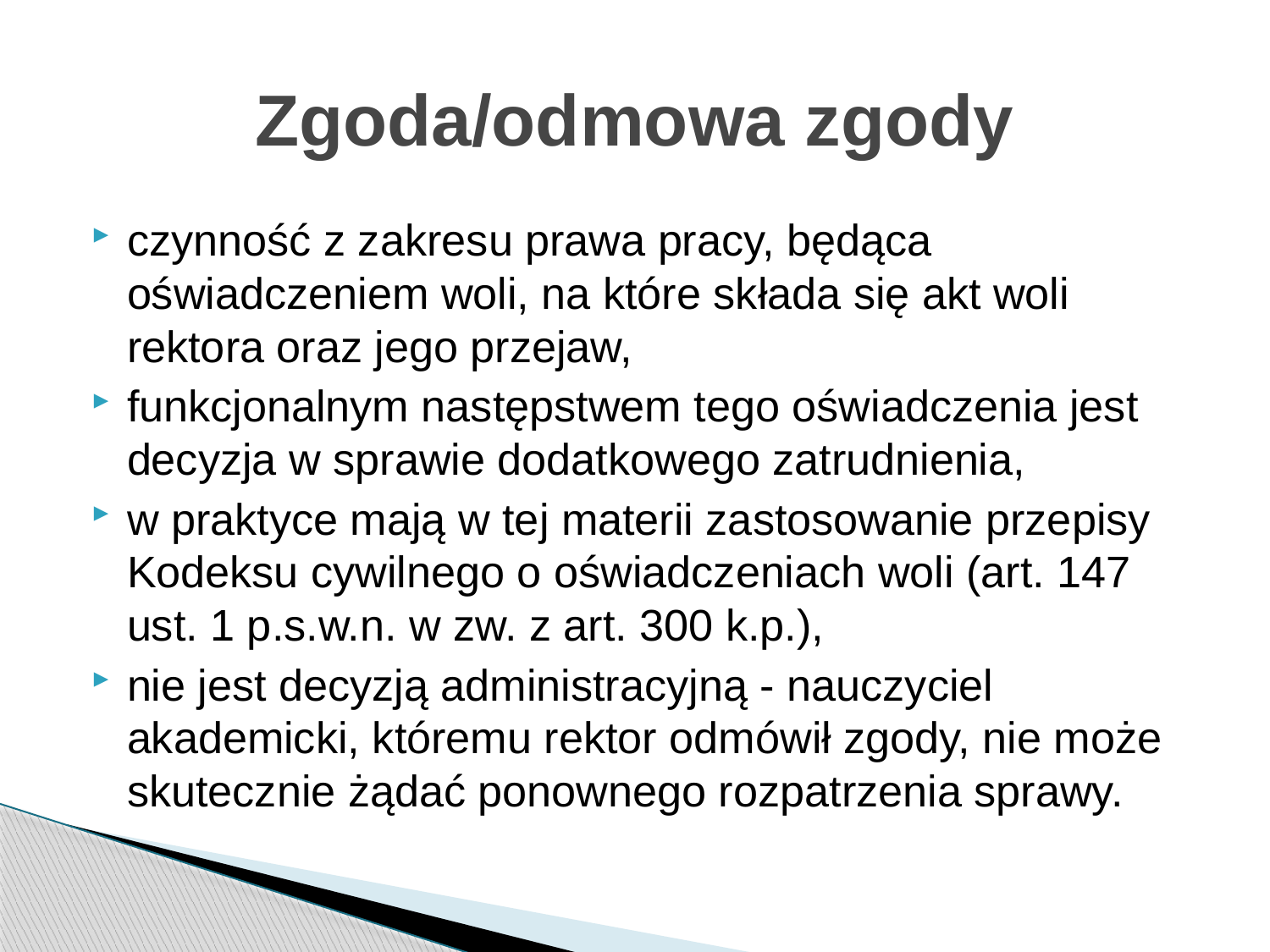

# Zgoda/odmowa zgody
czynność z zakresu prawa pracy, będąca oświadczeniem woli, na które składa się akt woli rektora oraz jego przejaw,
funkcjonalnym następstwem tego oświadczenia jest decyzja w sprawie dodatkowego zatrudnienia,
w praktyce mają w tej materii zastosowanie przepisy Kodeksu cywilnego o oświadczeniach woli (art. 147 ust. 1 p.s.w.n. w zw. z art. 300 k.p.),
nie jest decyzją administracyjną - nauczyciel akademicki, któremu rektor odmówił zgody, nie może skutecznie żądać ponownego rozpatrzenia sprawy.